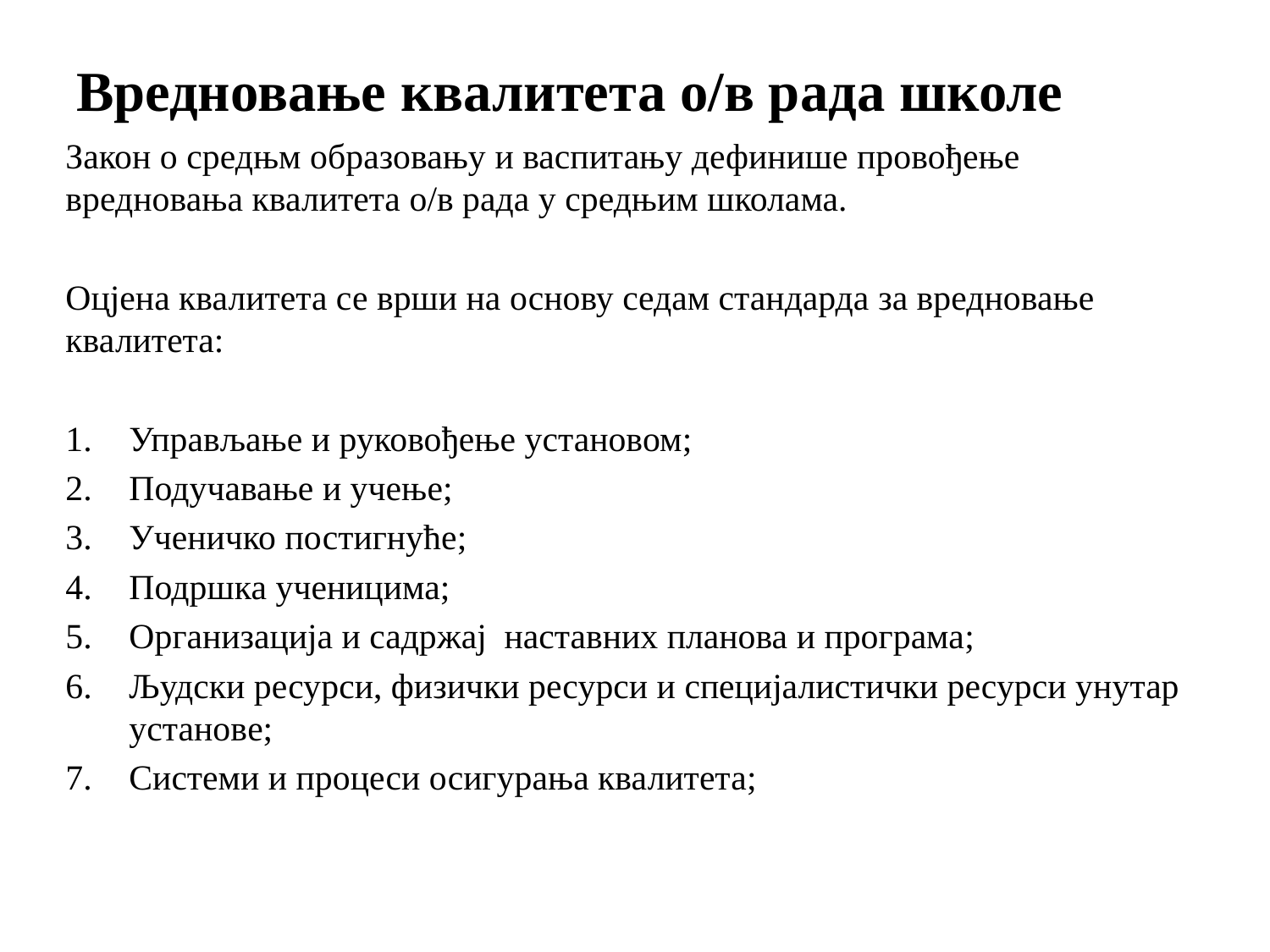

# Вредновање квалитета о/в рада школе
Закон о средњм образовању и васпитању дефинише провођење вредновања квалитета о/в рада у средњим школама.

Оцјена квалитета се врши на основу седам стандарда за вредновање квалитета:

Управљање и руковођење установом;
Подучавање и учење;
Ученичко постигнуће;
Подршка ученицима;
Организација и садржај  наставних планова и програма;
Људски ресурси, физички ресурси и специјалистички ресурси унутар установе;
Системи и процеси осигурања квалитета;